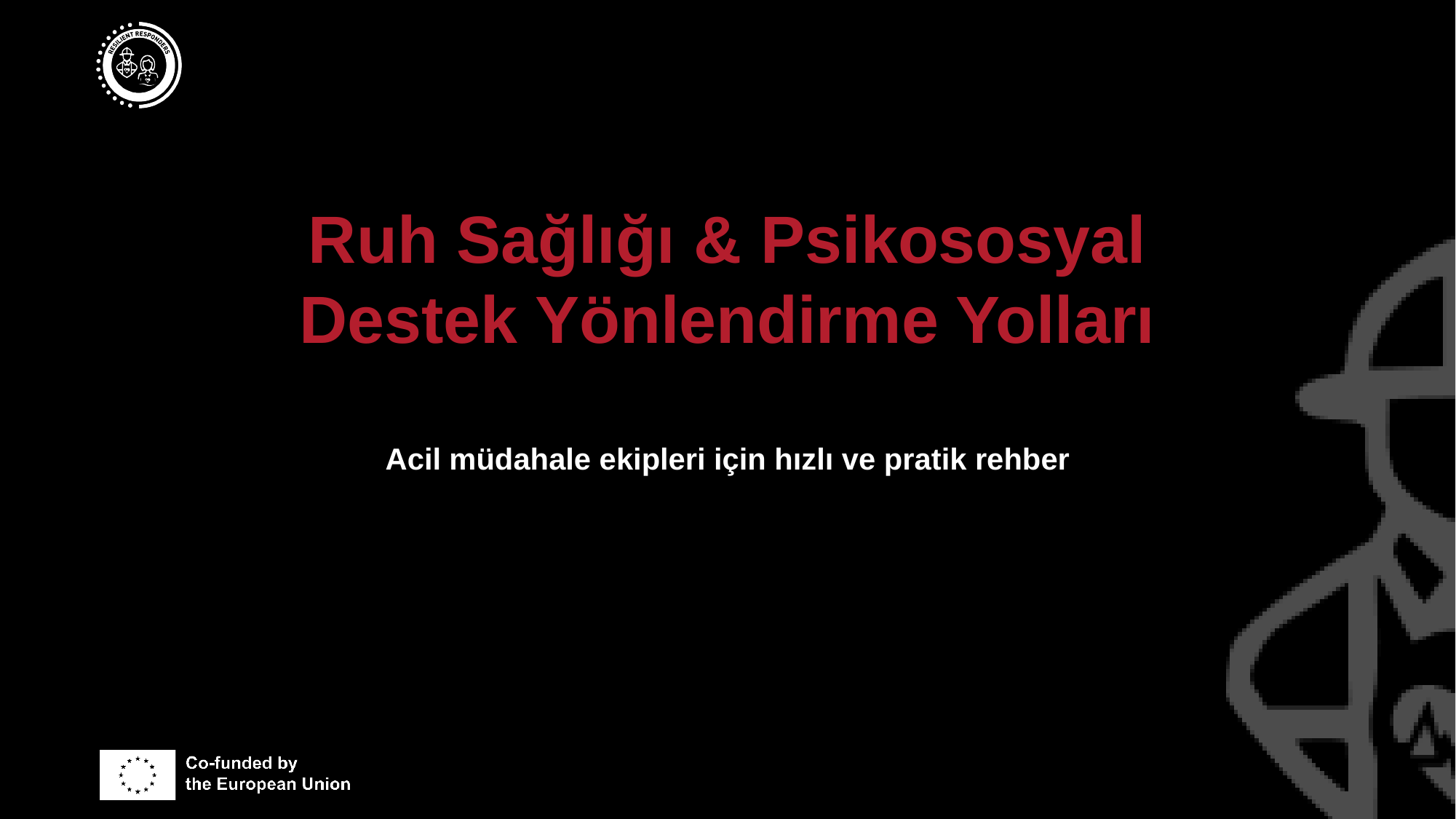

# Ruh Sağlığı & Psikososyal Destek Yönlendirme Yolları
Acil müdahale ekipleri için hızlı ve pratik rehber